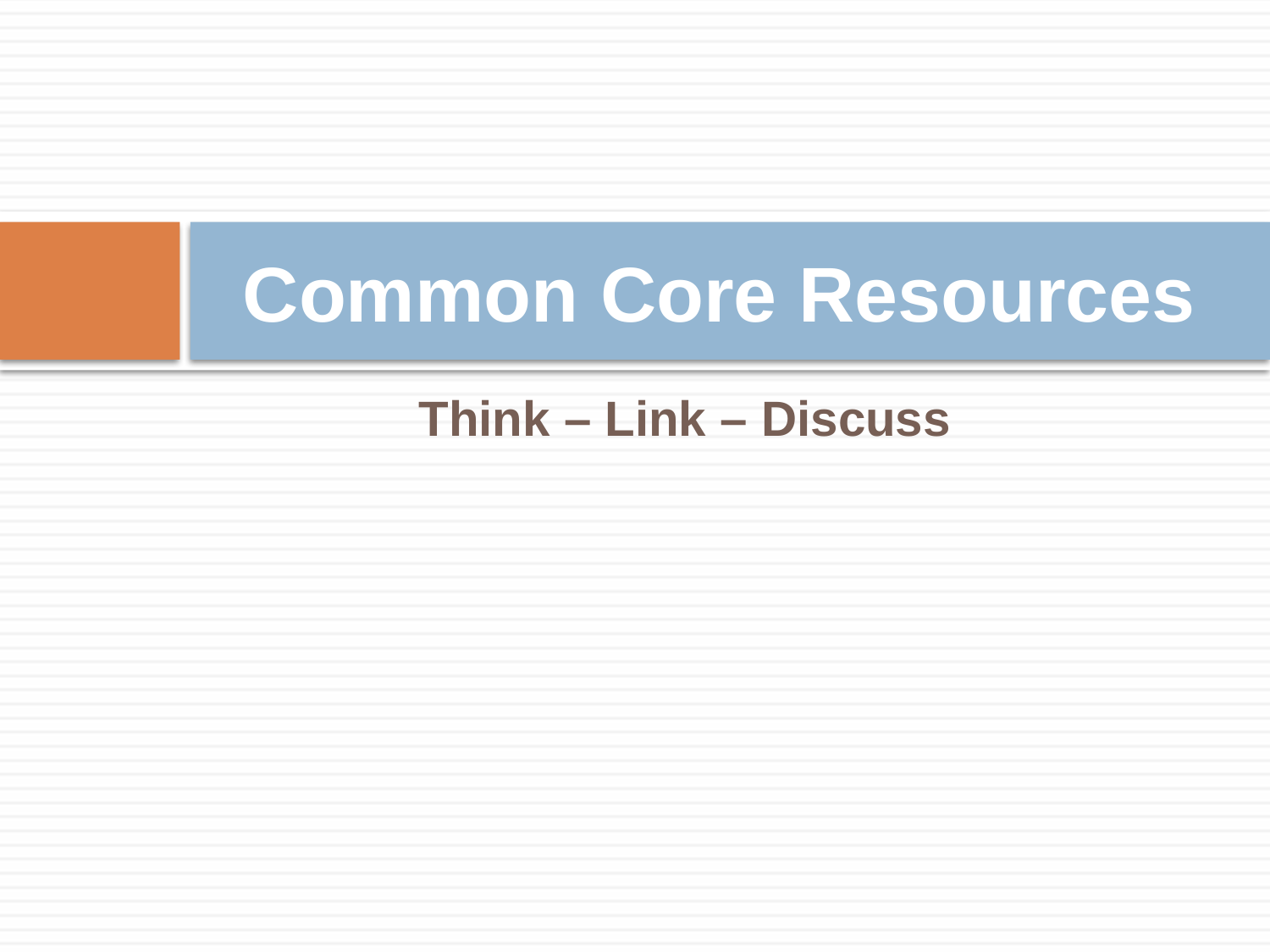

# Common Core Resources
Think – Link – Discuss